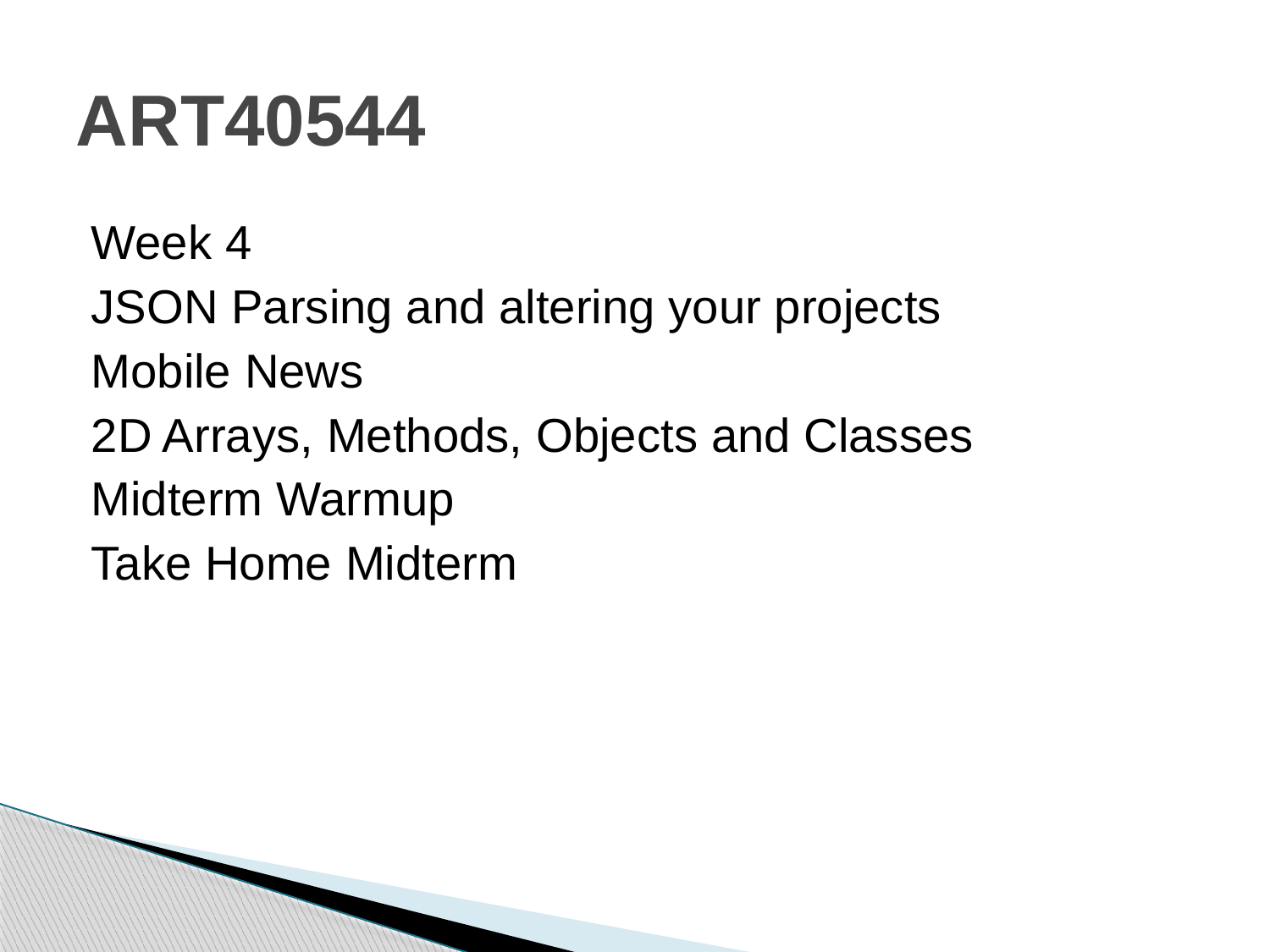

# ART40544
Week 4
JSON Parsing and altering your projects
Mobile News
2D Arrays, Methods, Objects and Classes
Midterm Warmup
Take Home Midterm